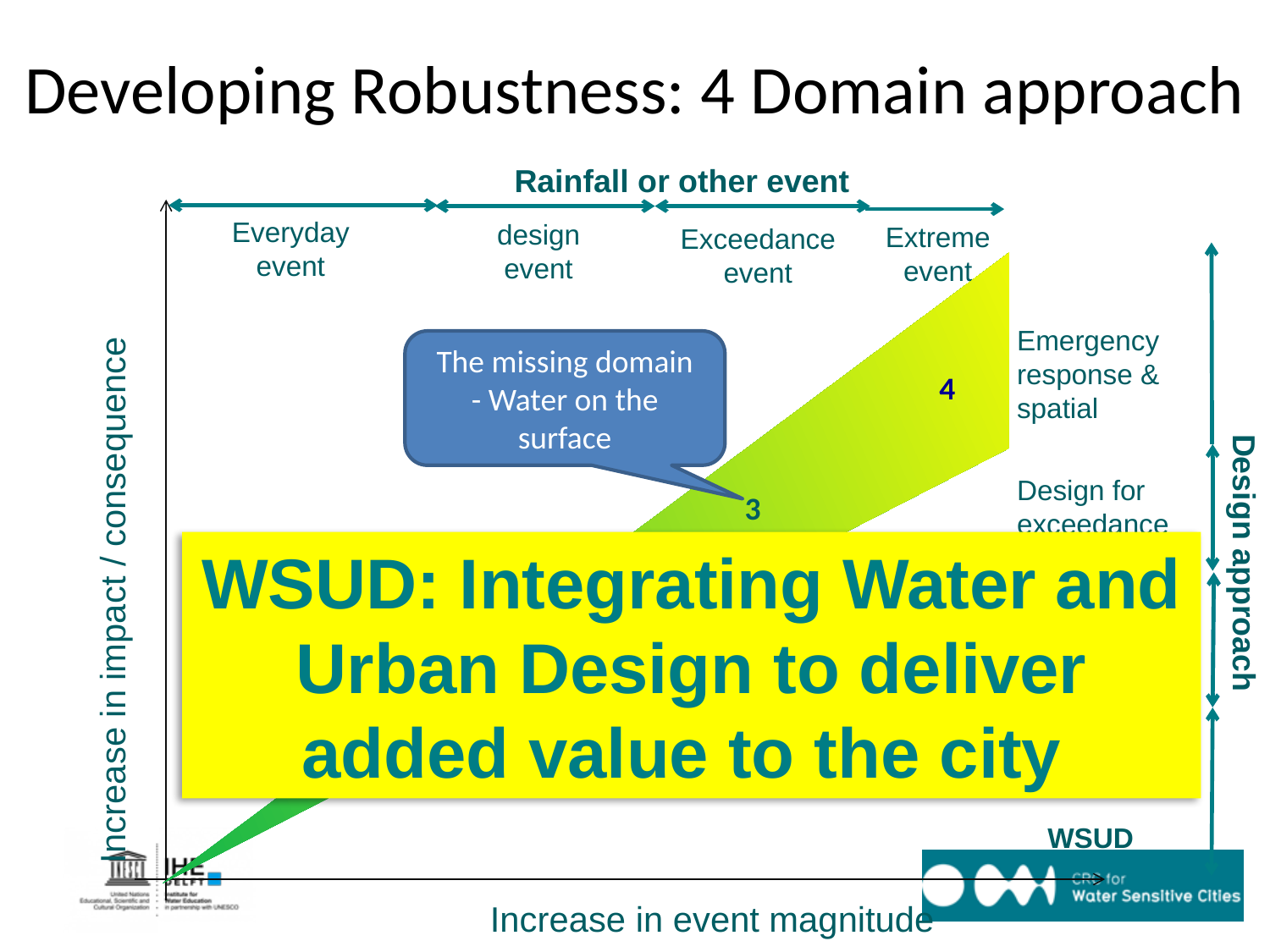

# Developing Robustness: 4 Domain approach

Rainfall or other event
Everyday event
design event
Extreme event
Exceedance event
Emergency response & spatial
The missing domain
- Water on the surface
4
Design for exceedance
 - WSUD
3
WSUD: Integrating Water and Urban Design to deliver added value to the city
Increase in impact / consequence
Design approach
Conventional responses & WSUD
2
1
WSUD
Increase in event magnitude